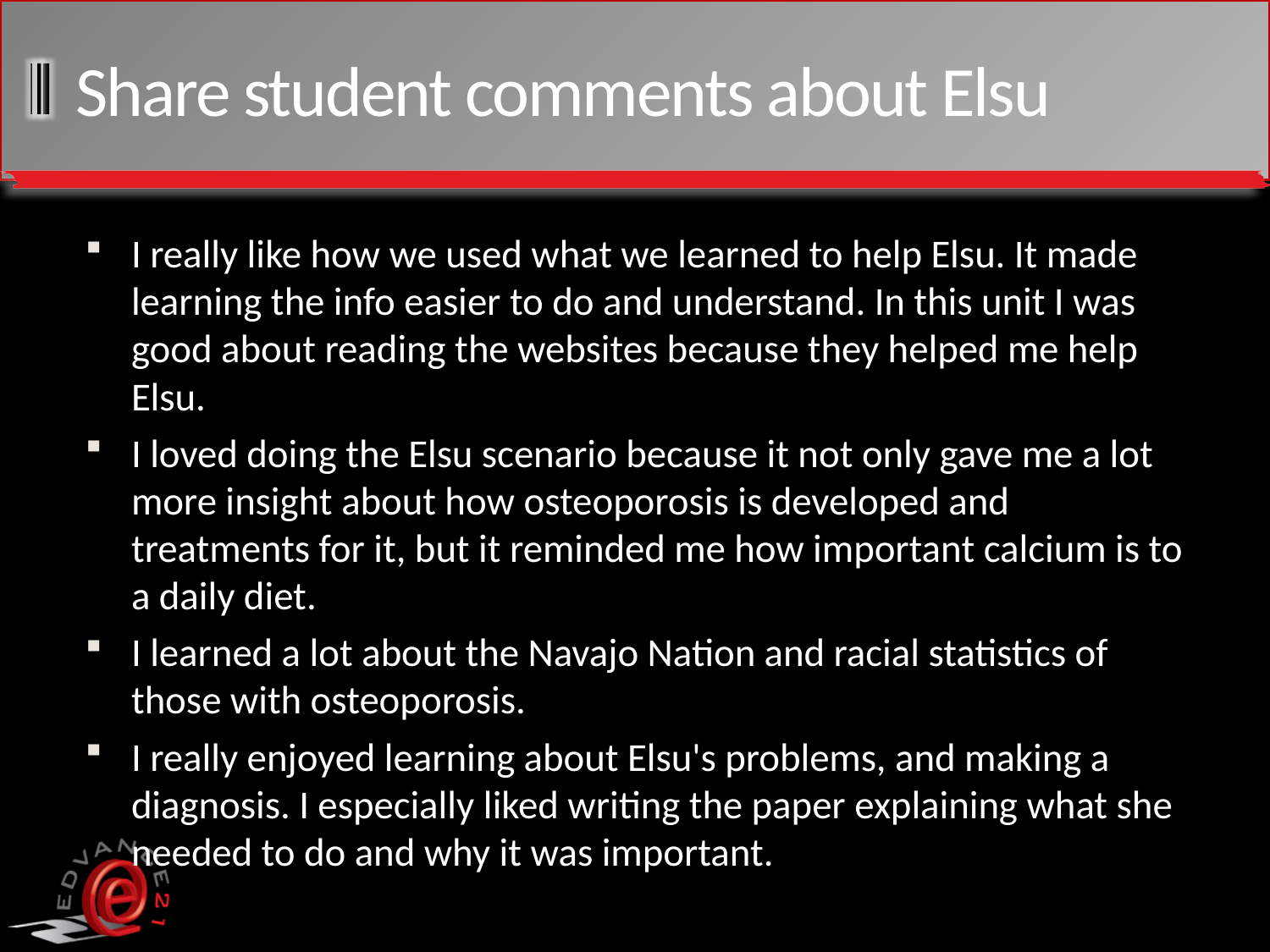

# Share student comments about Elsu
I really like how we used what we learned to help Elsu. It made learning the info easier to do and understand. In this unit I was good about reading the websites because they helped me help Elsu.
I loved doing the Elsu scenario because it not only gave me a lot more insight about how osteoporosis is developed and treatments for it, but it reminded me how important calcium is to a daily diet.
I learned a lot about the Navajo Nation and racial statistics of those with osteoporosis.
I really enjoyed learning about Elsu's problems, and making a diagnosis. I especially liked writing the paper explaining what she needed to do and why it was important.